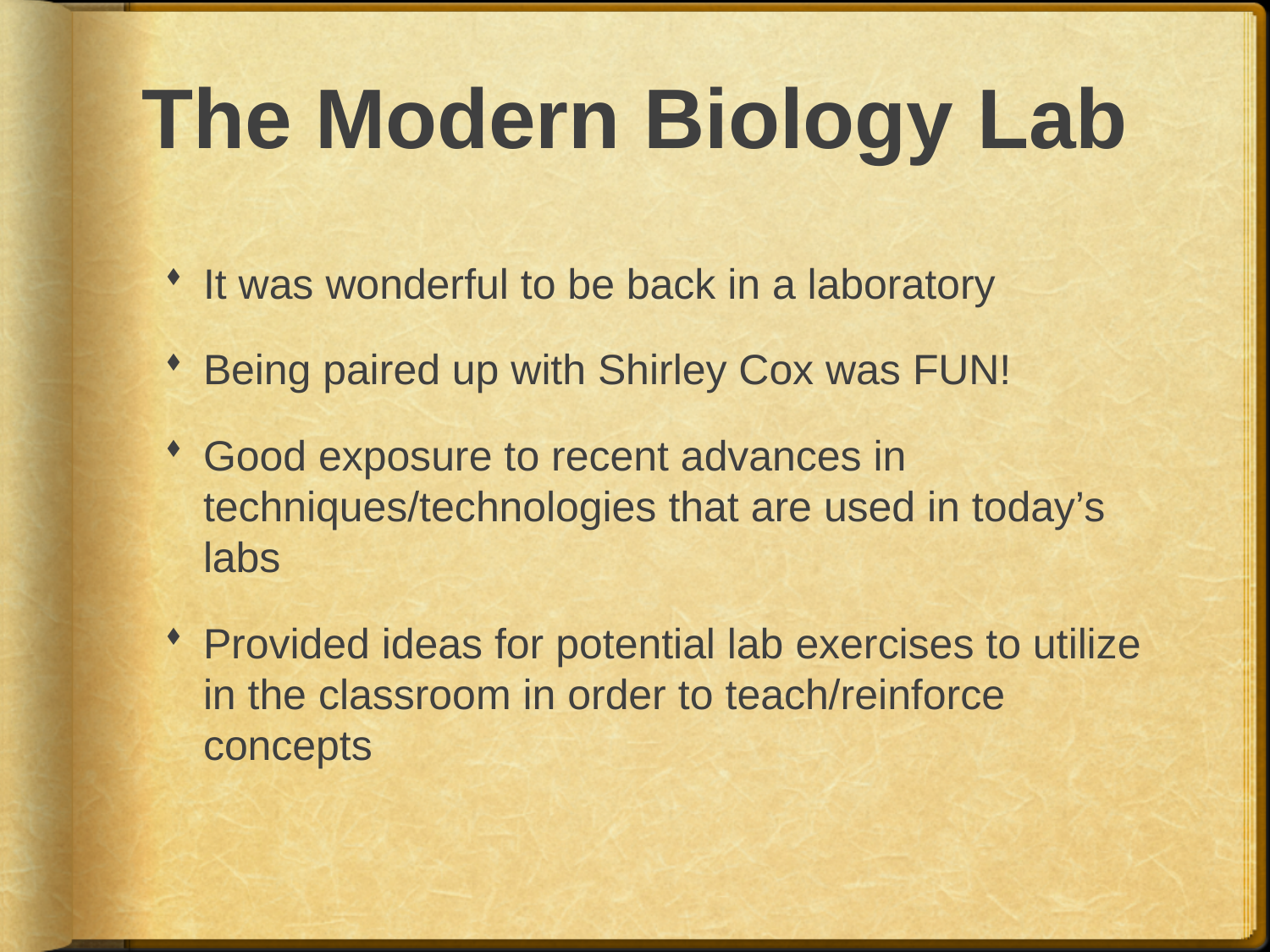

# The Modern Biology Lab
It was wonderful to be back in a laboratory
Being paired up with Shirley Cox was FUN!
Good exposure to recent advances in techniques/technologies that are used in today’s labs
Provided ideas for potential lab exercises to utilize in the classroom in order to teach/reinforce concepts